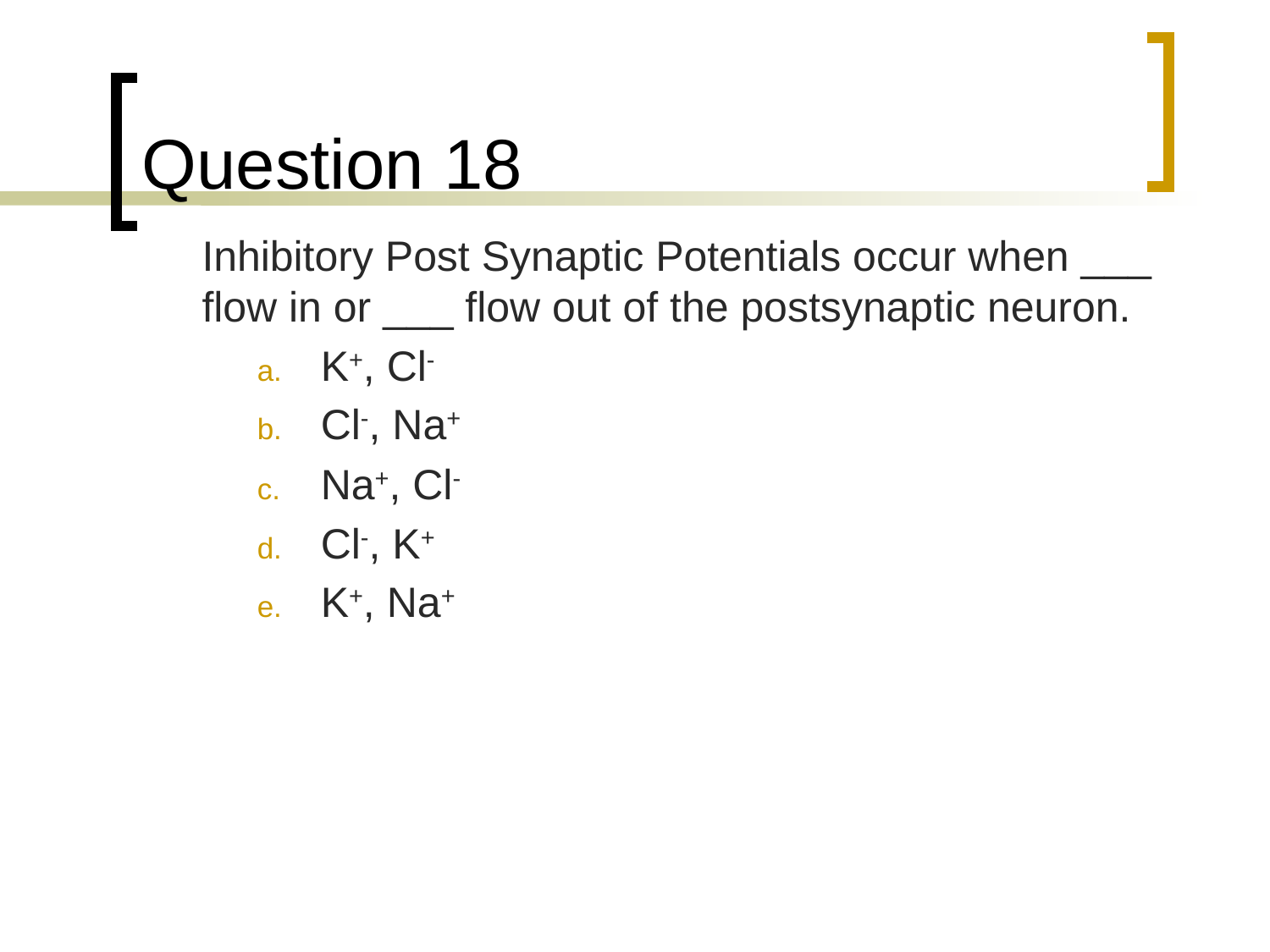

# Question 18
	Inhibitory Post Synaptic Potentials occur when ___ flow in or ___ flow out of the postsynaptic neuron.
K+, Cl-
Cl-, Na+
Na+, Cl-
Cl-, K+
K+, Na+